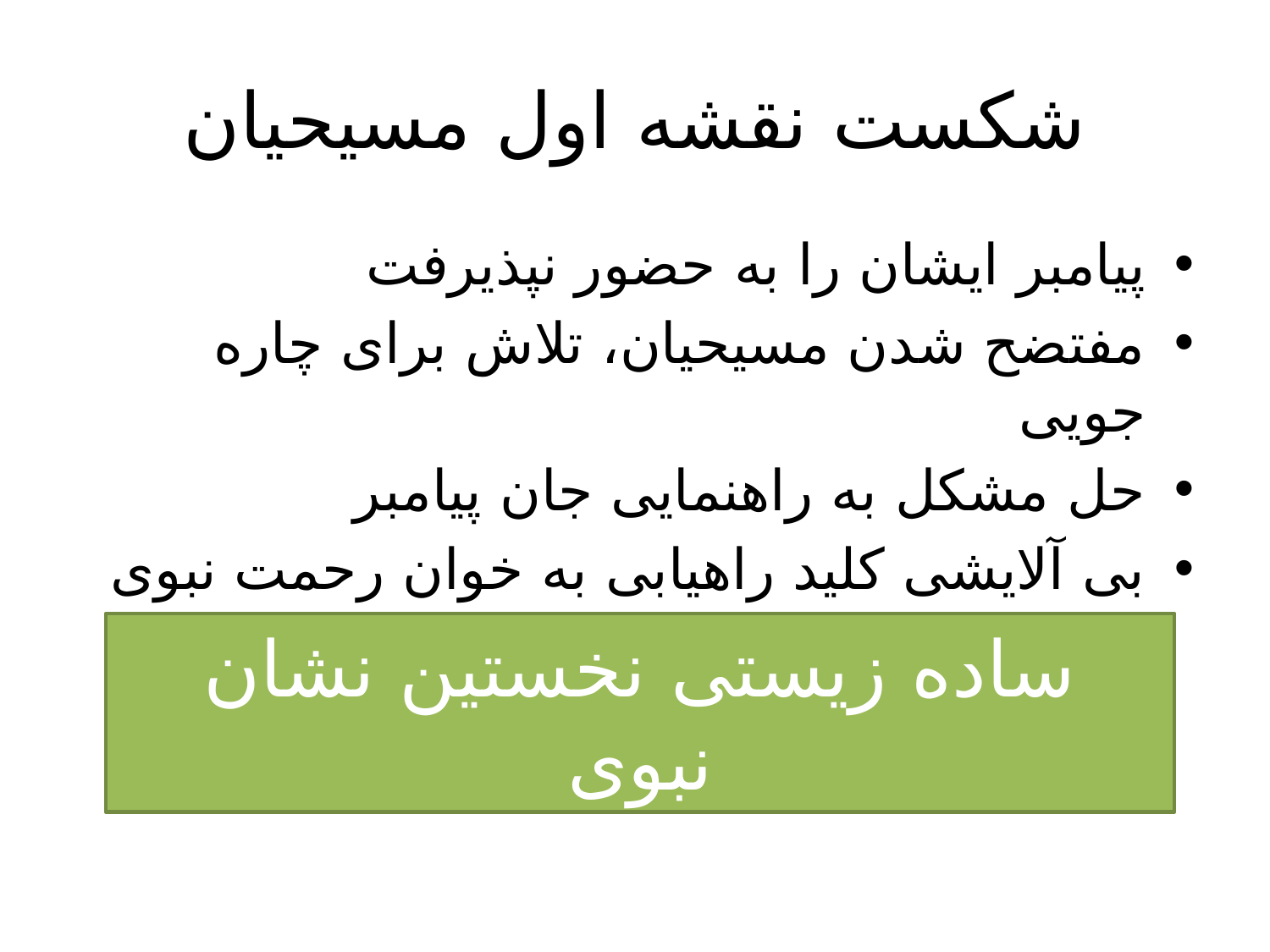

# شکست نقشه اول مسیحیان
پیامبر ایشان را به حضور نپذیرفت
مفتضح شدن مسیحیان، تلاش برای چاره جویی
حل مشکل به راهنمایی جان پیامبر
بی آلایشی کلید راهیابی به خوان رحمت نبوی

ساده زیستی نخستین نشان نبوی